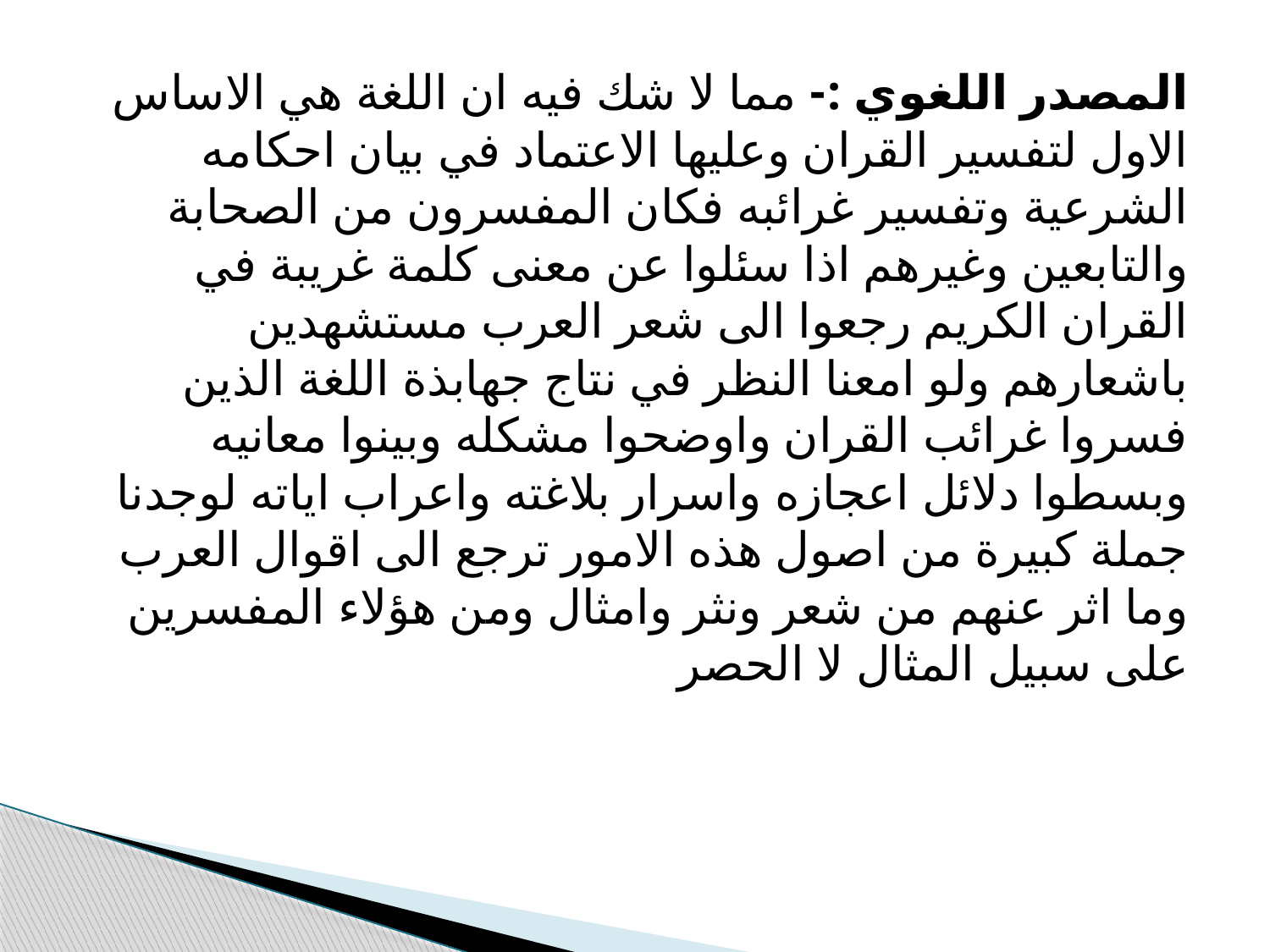

المصدر اللغوي :- مما لا شك فيه ان اللغة هي الاساس الاول لتفسير القران وعليها الاعتماد في بيان احكامه الشرعية وتفسير غرائبه فكان المفسرون من الصحابة والتابعين وغيرهم اذا سئلوا عن معنى كلمة غريبة في القران الكريم رجعوا الى شعر العرب مستشهدين باشعارهم ولو امعنا النظر في نتاج جهابذة اللغة الذين فسروا غرائب القران واوضحوا مشكله وبينوا معانيه وبسطوا دلائل اعجازه واسرار بلاغته واعراب اياته لوجدنا جملة كبيرة من اصول هذه الامور ترجع الى اقوال العرب وما اثر عنهم من شعر ونثر وامثال ومن هؤلاء المفسرين على سبيل المثال لا الحصر